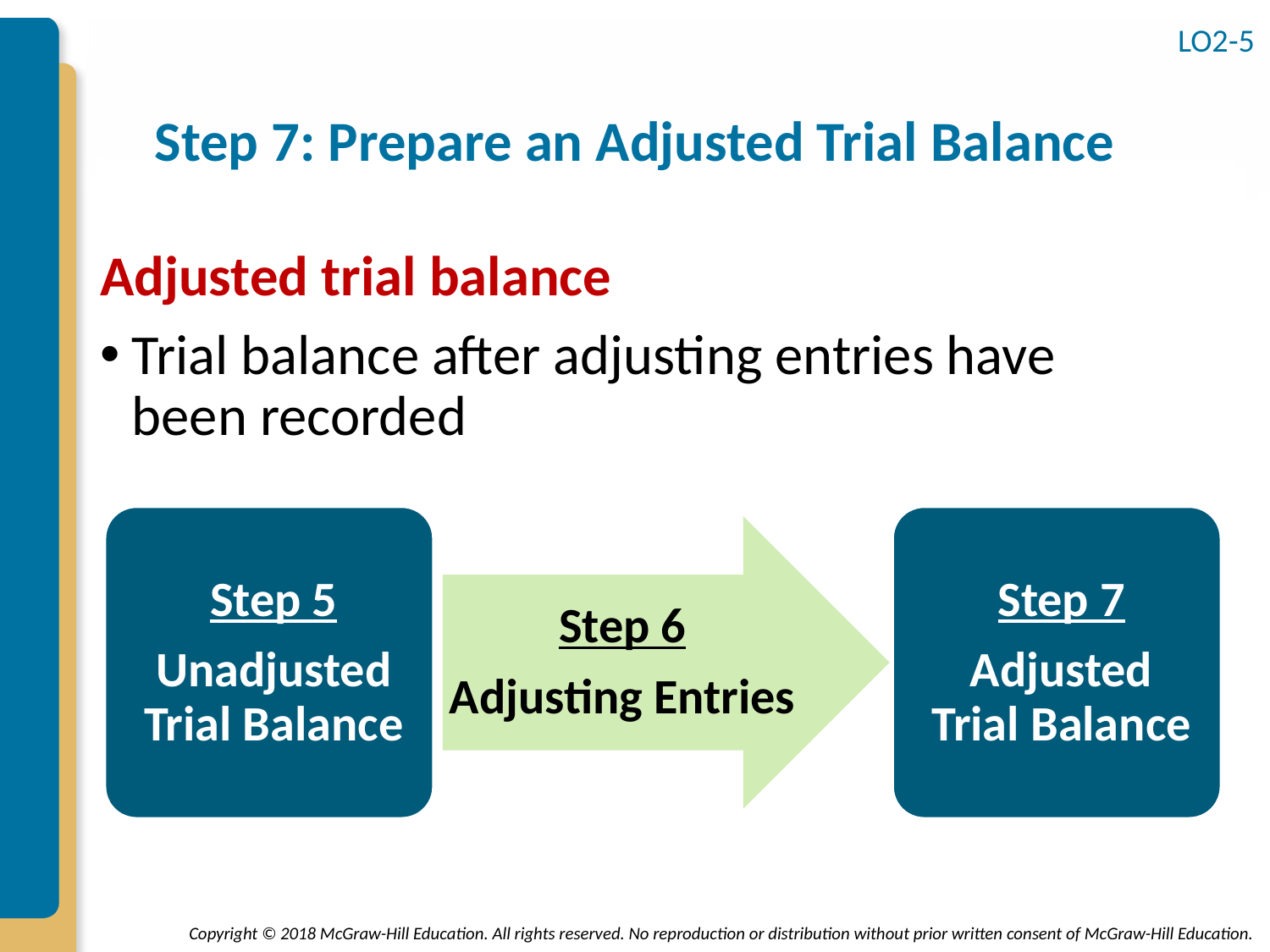

LO2-5
# Step 7: Prepare an Adjusted Trial Balance
Adjusted trial balance
Trial balance after adjusting entries have been recorded

Step 5
Unadjusted Trial Balance
Step 6
Adjusting Entries
Step 7
Adjusted Trial Balance